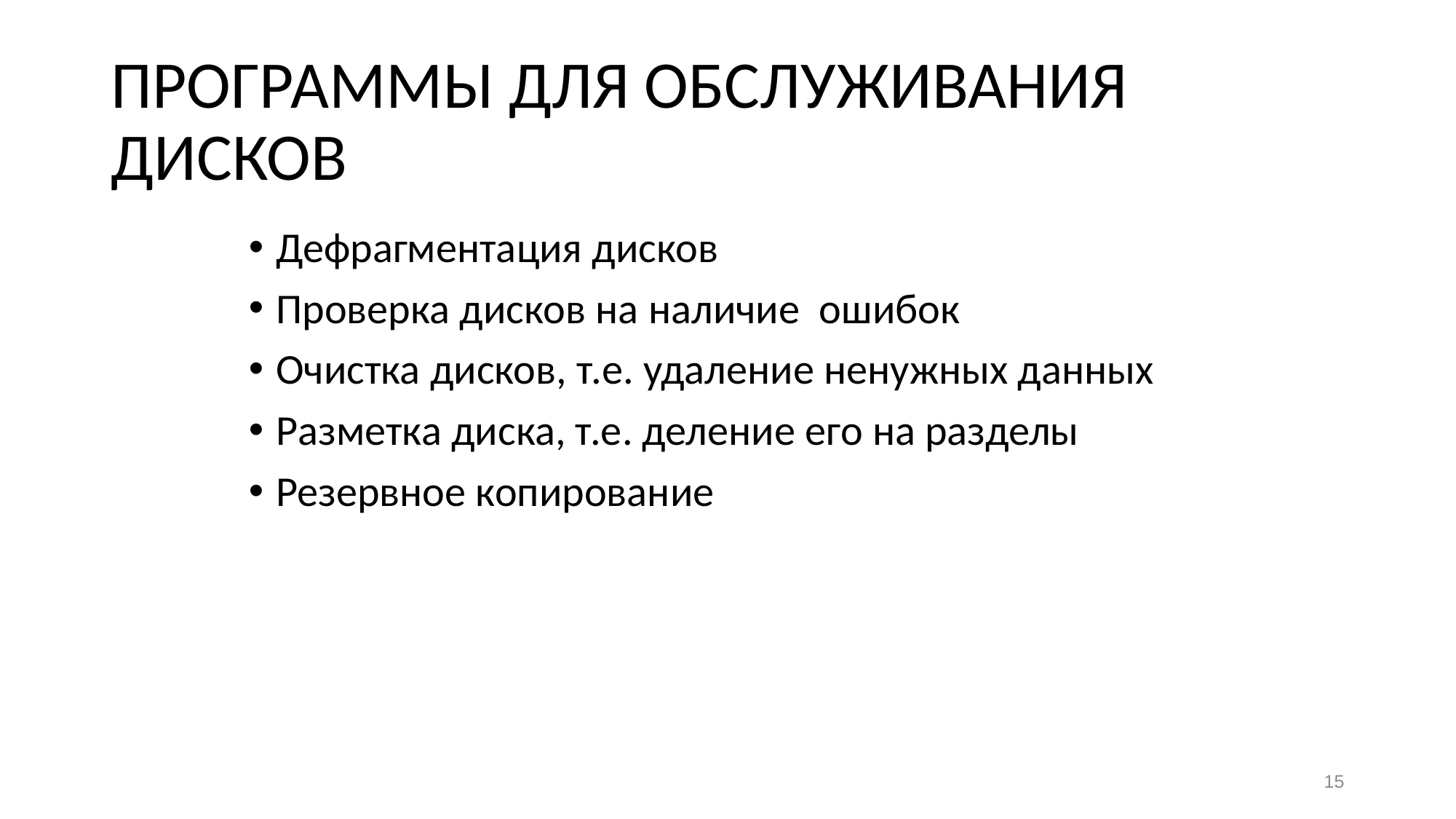

# Программы для обслуживания дисков
Дефрагментация дисков
Проверка дисков на наличие  ошибок
Очистка дисков, т.е. удаление ненужных данных
Разметка диска, т.е. деление его на разделы
Резервное копирование
15